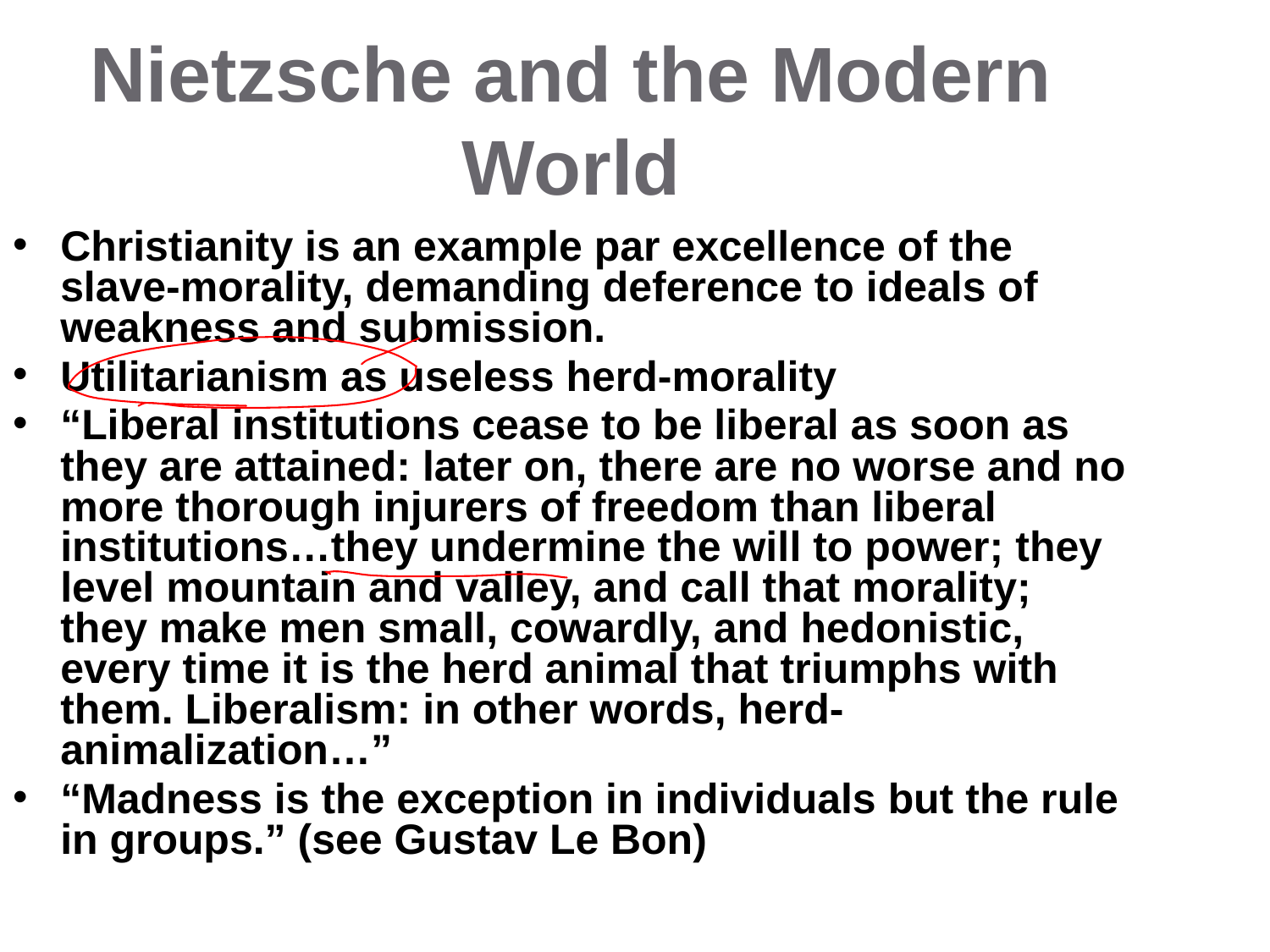

Nietzsche and the Modern World
Christianity is an example par excellence of the slave-morality, demanding deference to ideals of weakness and submission.
Utilitarianism as useless herd-morality
“Liberal institutions cease to be liberal as soon as they are attained: later on, there are no worse and no more thorough injurers of freedom than liberal institutions…they undermine the will to power; they level mountain and valley, and call that morality; they make men small, cowardly, and hedonistic, every time it is the herd animal that triumphs with them. Liberalism: in other words, herd-animalization…”
“Madness is the exception in individuals but the rule in groups.” (see Gustav Le Bon)